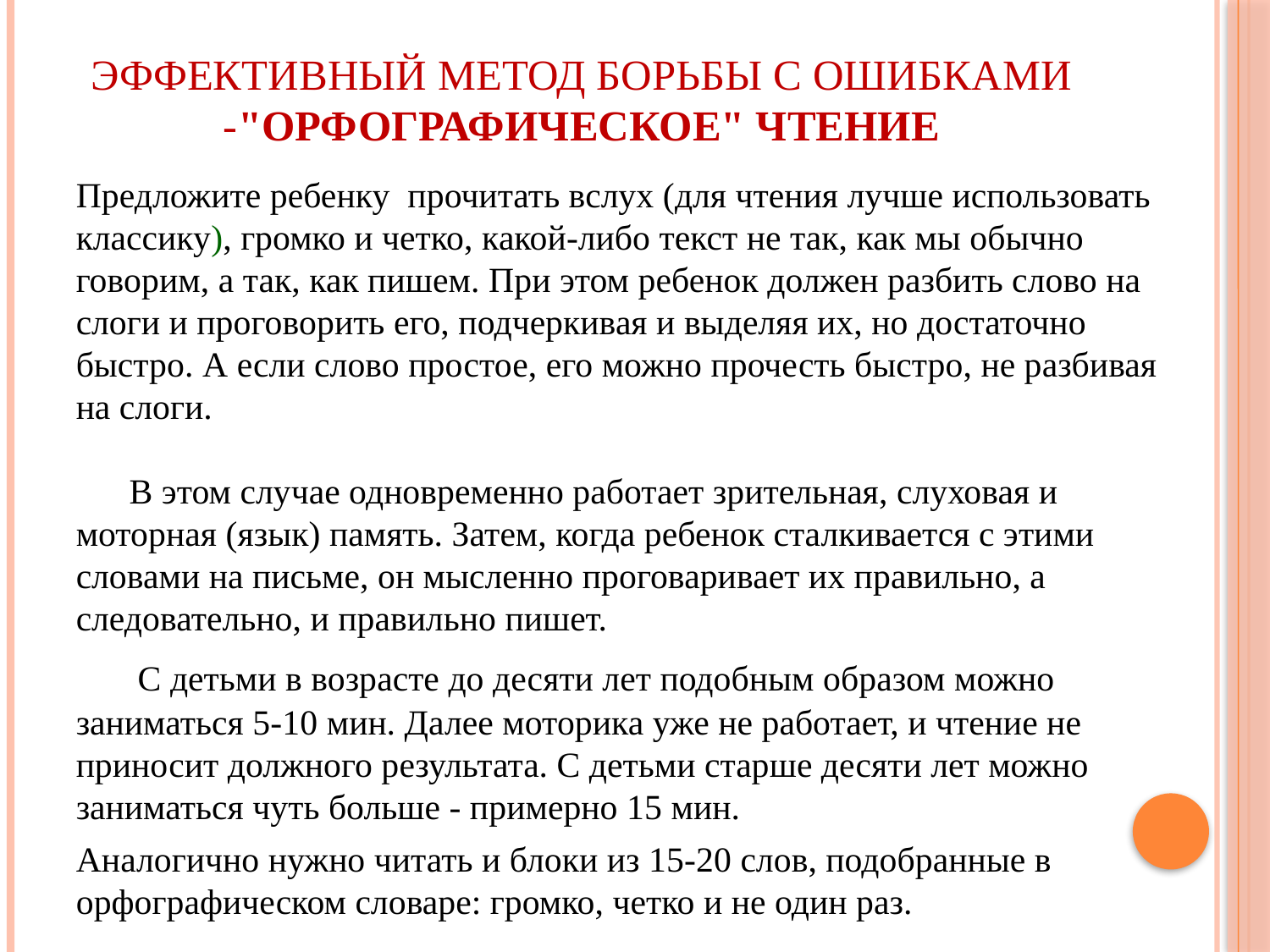

# эффективный метод борьбы с ошибками -"орфографическое" чтение
Предложите ребенку  прочитать вслух (для чтения лучше использовать классику), громко и четко, какой-либо текст не так, как мы обычно говорим, а так, как пишем. При этом ребенок должен разбить слово на слоги и проговорить его, подчеркивая и выделяя их, но достаточно быстро. А если слово простое, его можно прочесть быстро, не разбивая на слоги.
      В этом случае одновременно работает зрительная, слуховая и моторная (язык) память. Затем, когда ребенок сталкивается с этими словами на письме, он мысленно проговаривает их правильно, а следовательно, и правильно пишет.
      С детьми в возрасте до десяти лет подобным образом можно заниматься 5-10 мин. Далее моторика уже не работает, и чтение не приносит должного результата. С детьми старше десяти лет можно заниматься чуть больше - примерно 15 мин.
Аналогично нужно читать и блоки из 15-20 слов, подобранные в орфографическом словаре: громко, четко и не один раз.